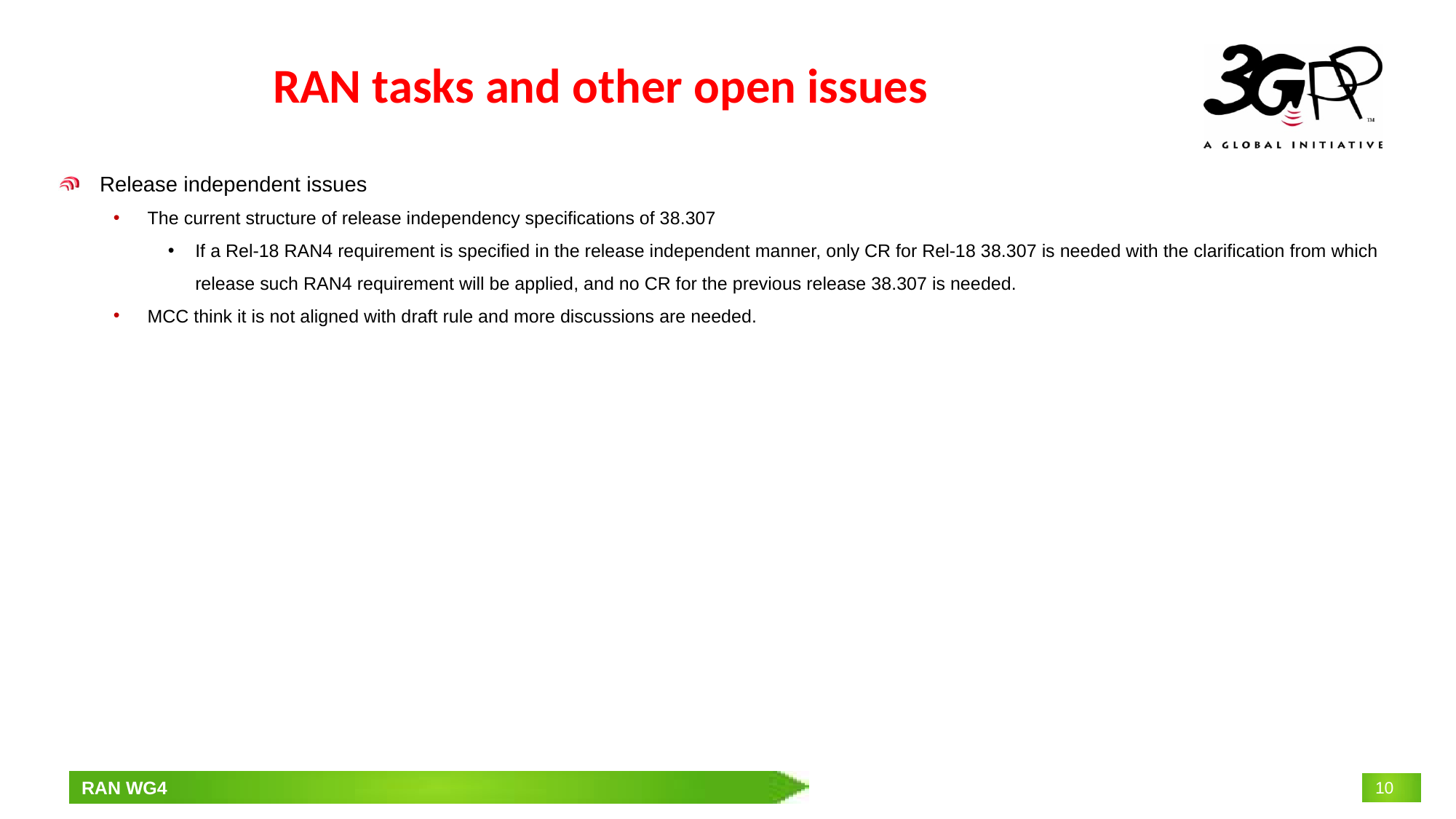

# RAN tasks and other open issues
Release independent issues
The current structure of release independency specifications of 38.307
If a Rel-18 RAN4 requirement is specified in the release independent manner, only CR for Rel-18 38.307 is needed with the clarification from which release such RAN4 requirement will be applied, and no CR for the previous release 38.307 is needed.
MCC think it is not aligned with draft rule and more discussions are needed.